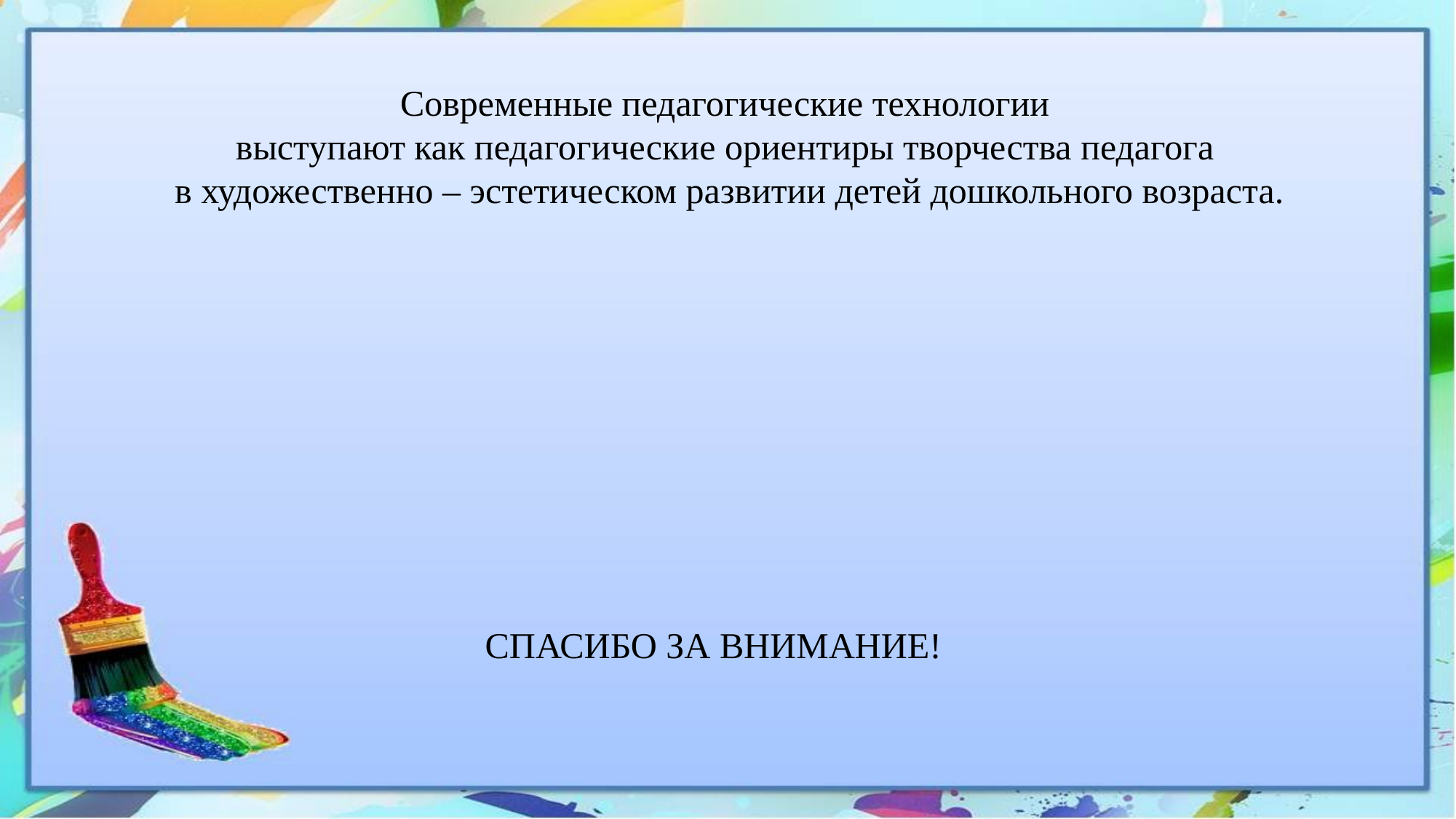

Современные педагогические технологии
выступают как педагогические ориентиры творчества педагога
в художественно – эстетическом развитии детей дошкольного возраста.
СПАСИБО ЗА ВНИМАНИЕ!